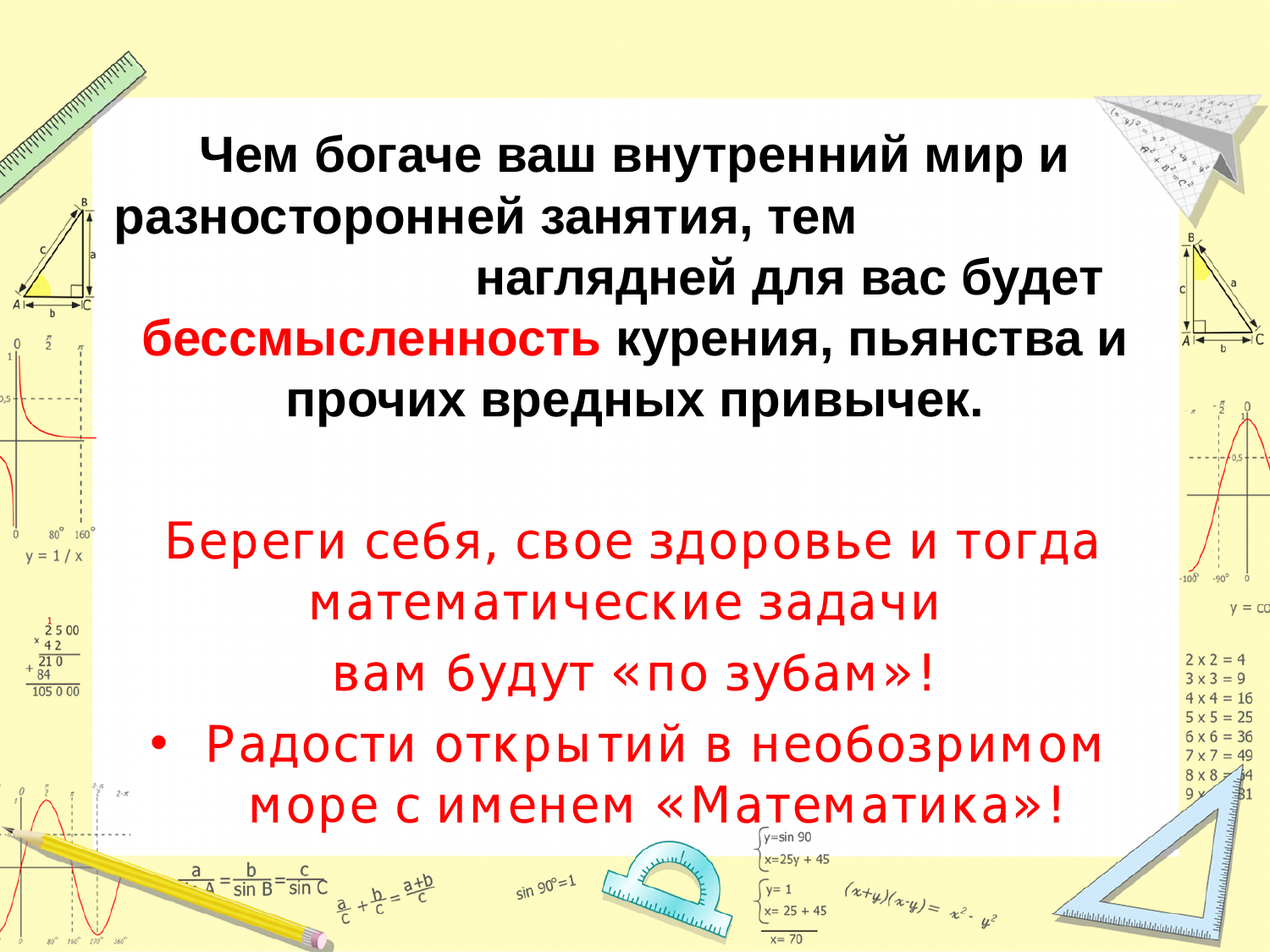

#
Чем богаче ваш внутренний мир и разносторонней занятия, тем                                            наглядней для вас будет бессмысленность курения, пьянства и прочих вредных привычек.

Береги себя, свое здоровье и тогда математические задачи
вам будут «по зубам»!
Радости открытий в необозримом море с именем «Математика»!